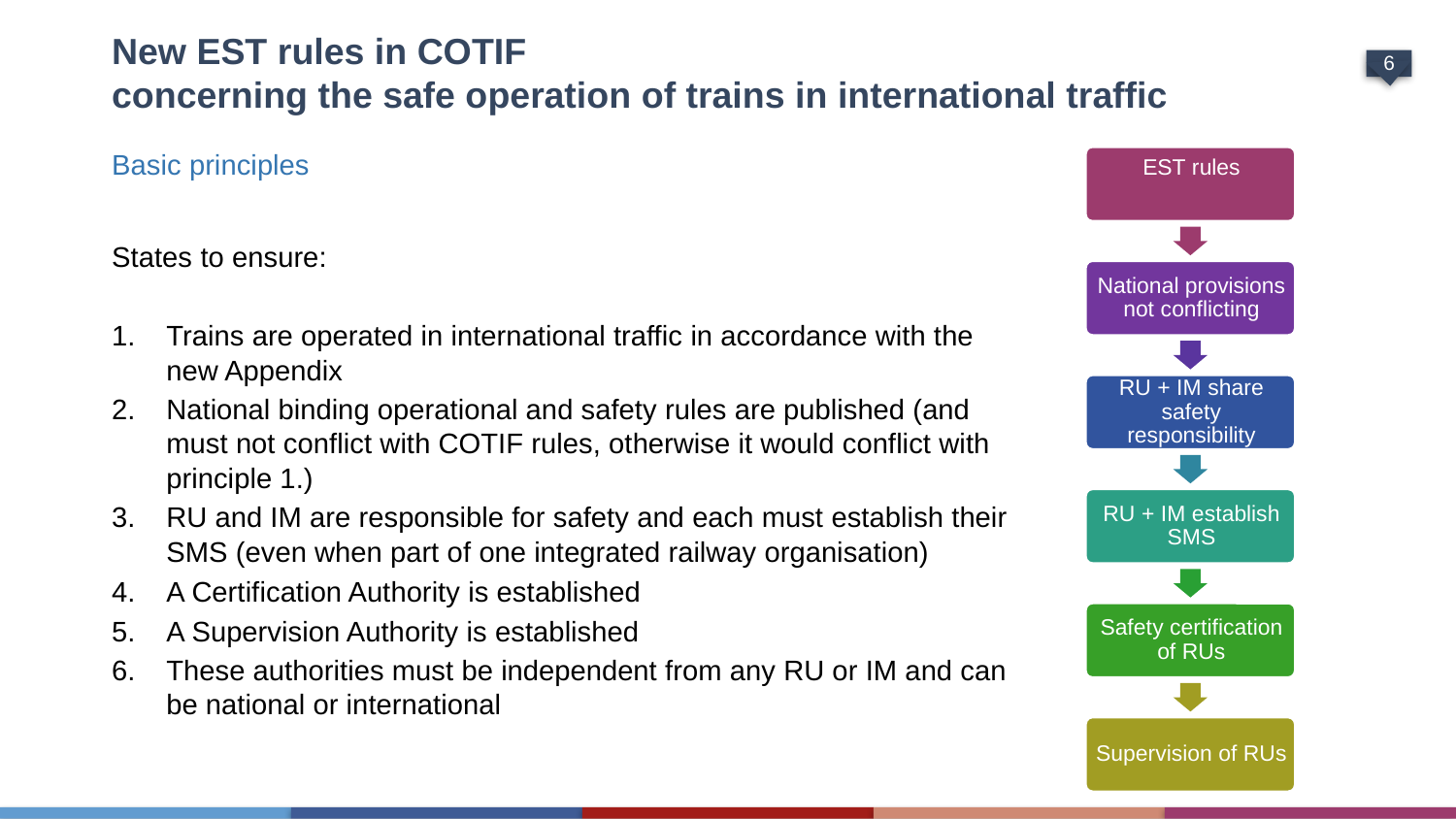

# New EST rules in COTIF concerning the safe operation of trains in international traffic

Basic principles

EST rules

National provisions not conflicting

RU + IM share safety responsibility

RU + IM establish SMS

Safety certification of RUs

Supervision of RUs

States to ensure:

Trains are operated in international traffic in accordance with the new Appendix
National binding operational and safety rules are published (and must not conflict with COTIF rules, otherwise it would conflict with principle 1.)
RU and IM are responsible for safety and each must establish their SMS (even when part of one integrated railway organisation)
A Certification Authority is established
A Supervision Authority is established
These authorities must be independent from any RU or IM and can be national or international